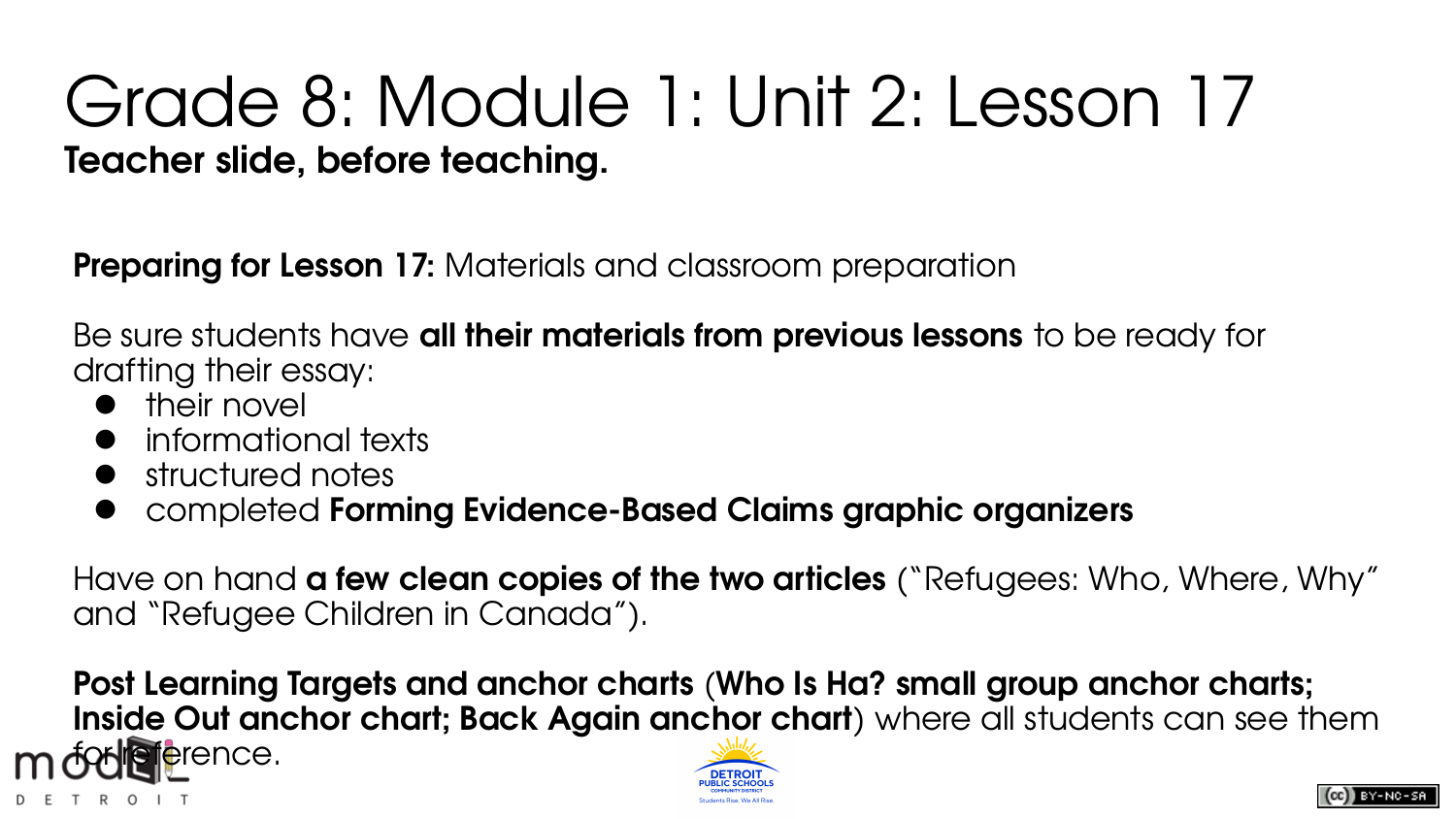

# Grade 8: Module 1: Unit 2: Lesson 17
Teacher slide, before teaching.
Preparing for Lesson 17: Materials and classroom preparation

Be sure students have all their materials from previous lessons to be ready for drafting their essay:
their novel
informational texts
structured notes
completed Forming Evidence-Based Claims graphic organizers

Have on hand a few clean copies of the two articles (“Refugees: Who, Where, Why” and “Refugee Children in Canada”).

Post Learning Targets and anchor charts (Who Is Ha? small group anchor charts; Inside Out anchor chart; Back Again anchor chart) where all students can see them for reference.